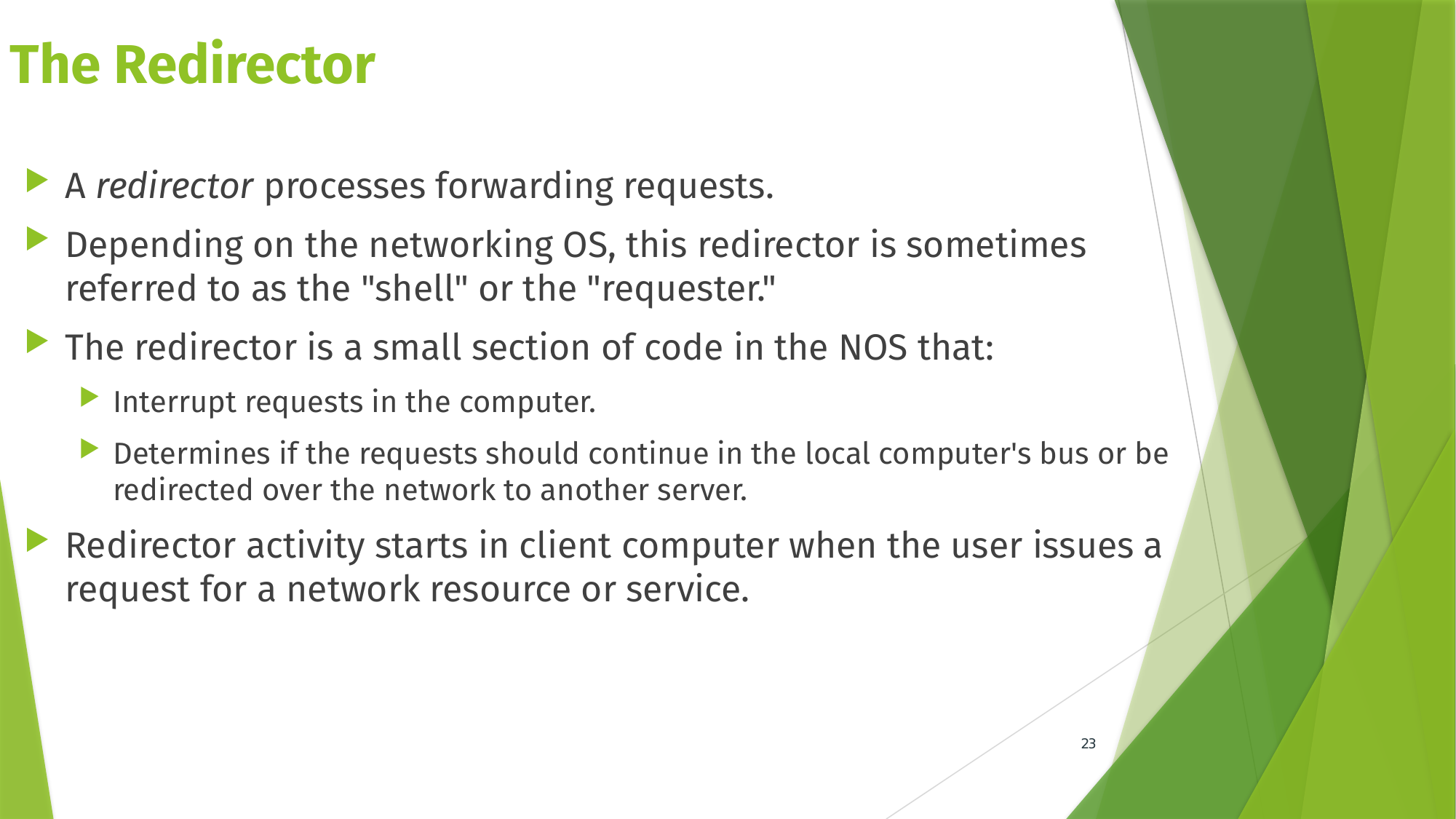

# The Redirector
A redirector processes forwarding requests.
Depending on the networking OS, this redirector is sometimes referred to as the "shell" or the "requester."
The redirector is a small section of code in the NOS that:
Interrupt requests in the computer.
Determines if the requests should continue in the local computer's bus or be redirected over the network to another server.
Redirector activity starts in client computer when the user issues a request for a network resource or service.
23